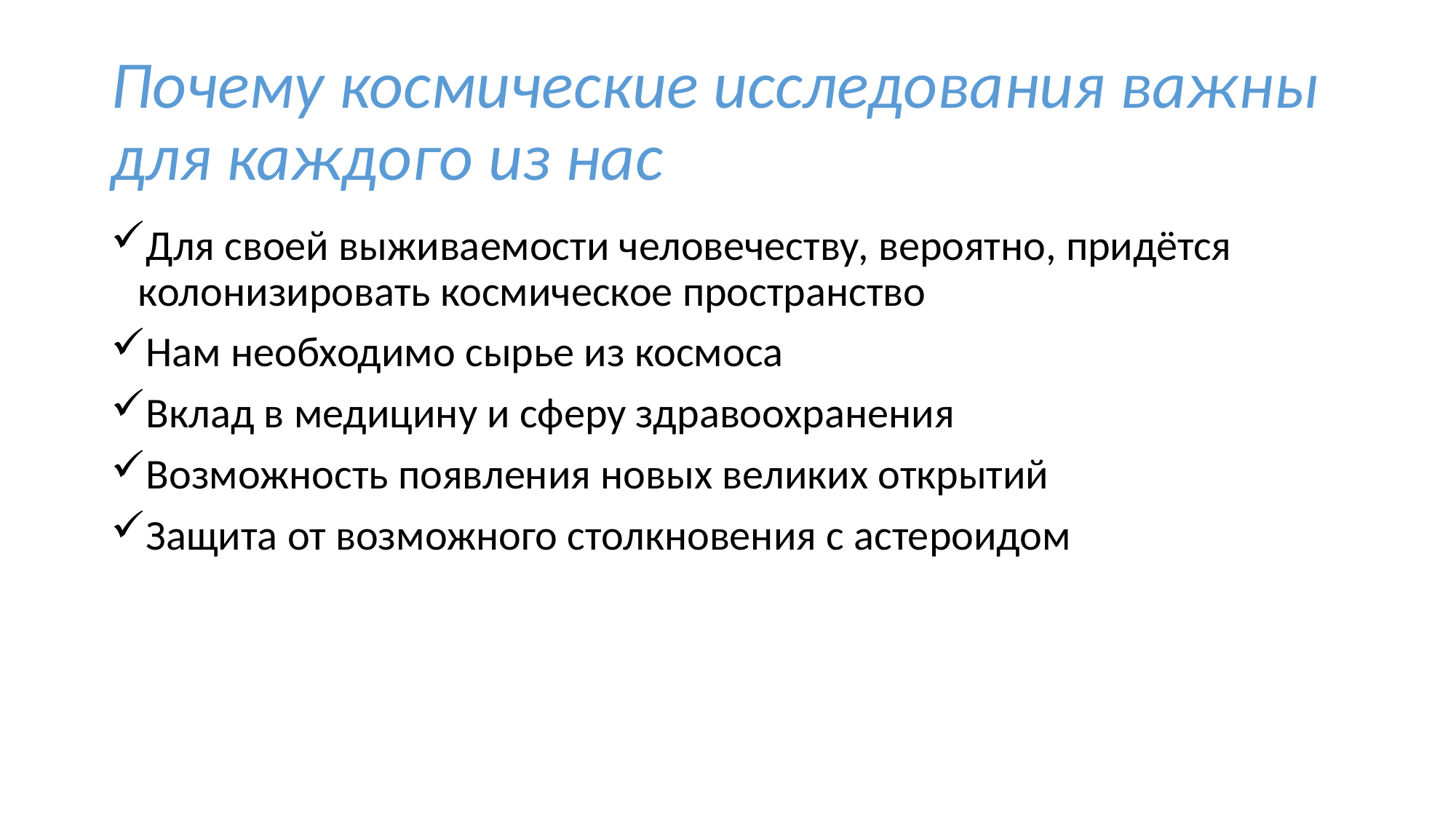

# Почему космические исследования важны для каждого из нас
Для своей выживаемости человечеству, вероятно, придётся колонизировать космическое пространство
Нам необходимо сырье из космоса
Вклад в медицину и сферу здравоохранения
Возможность появления новых великих открытий
Защита от возможного столкновения с астероидом